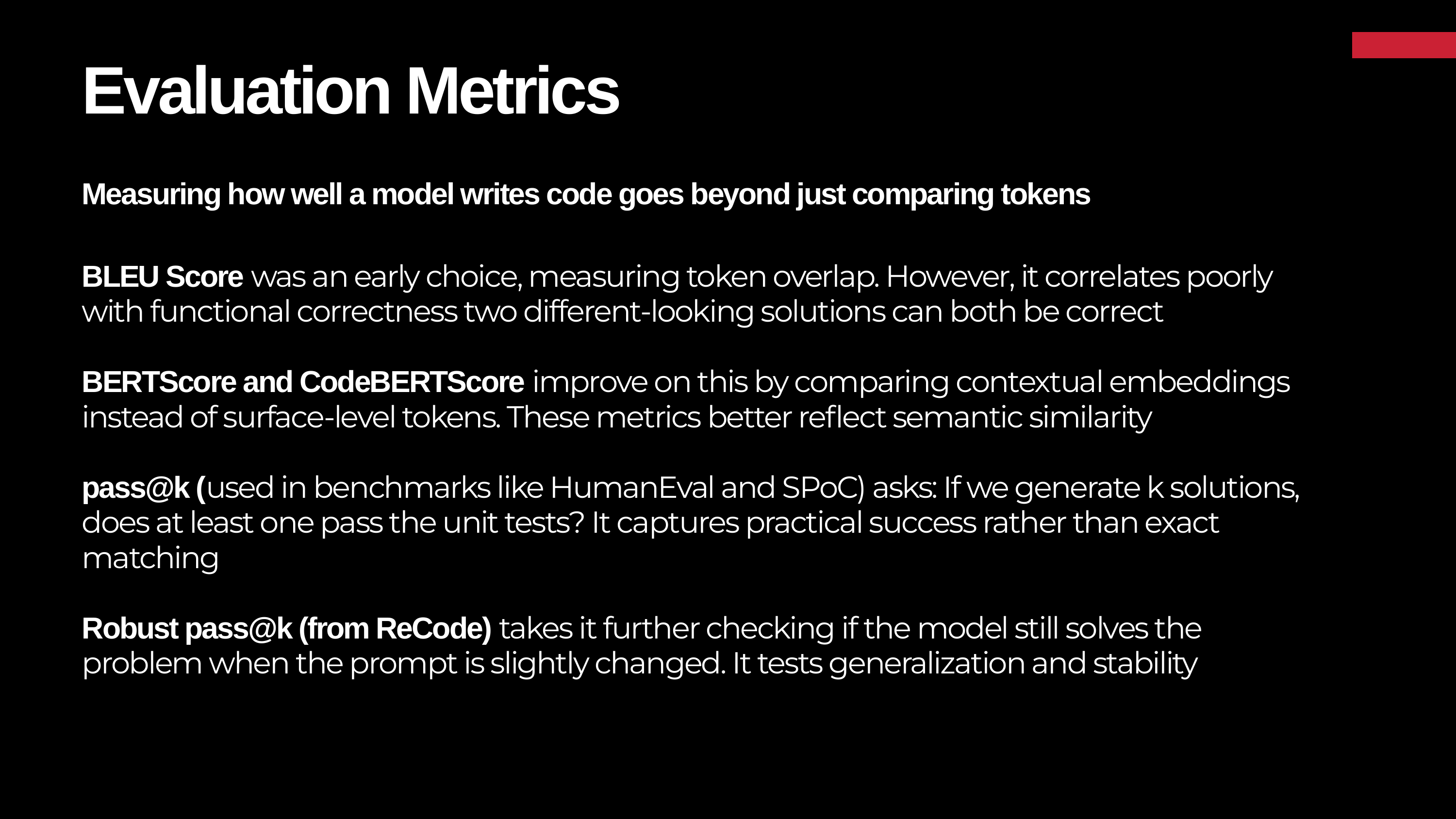

Evaluation Metrics
Measuring how well a model writes code goes beyond just comparing tokens
BLEU Score was an early choice, measuring token overlap. However, it correlates poorly with functional correctness two different-looking solutions can both be correct

BERTScore and CodeBERTScore improve on this by comparing contextual embeddings instead of surface-level tokens. These metrics better reflect semantic similarity

pass@k (used in benchmarks like HumanEval and SPoC) asks: If we generate k solutions, does at least one pass the unit tests? It captures practical success rather than exact matching

Robust pass@k (from ReCode) takes it further checking if the model still solves the problem when the prompt is slightly changed. It tests generalization and stability